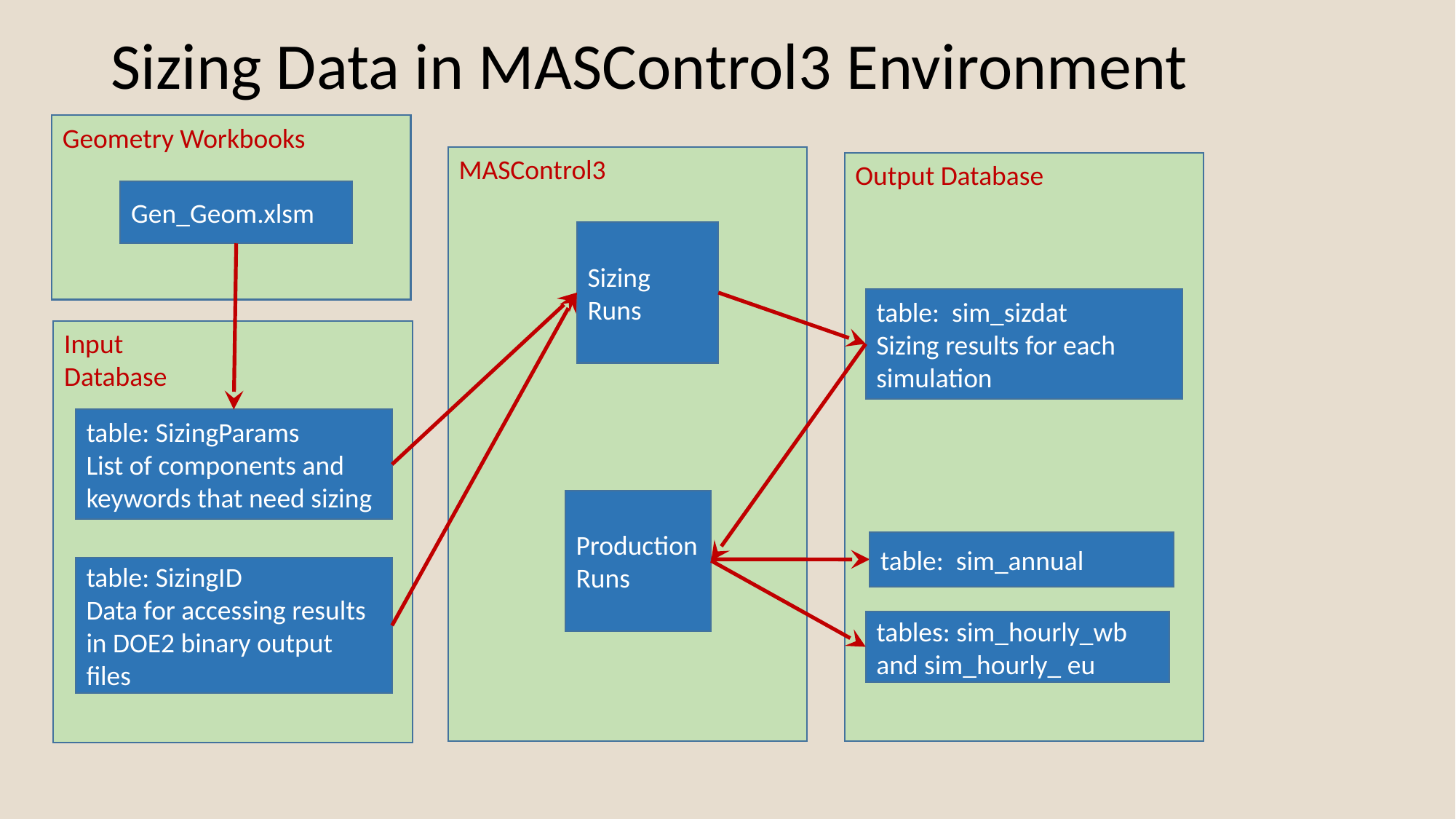

# Sizing Data in MASControl3 Environment
Geometry Workbooks
MASControl3
Output Database
Gen_Geom.xlsm
Sizing Runs
table:  sim_sizdat
Sizing results for each simulation
Input
Database
table: SizingParams
List of components and keywords that need sizing
Production Runs
table:  sim_annual
table: SizingID
Data for accessing results in DOE2 binary output files
tables: sim_hourly_wb and sim_hourly_ eu